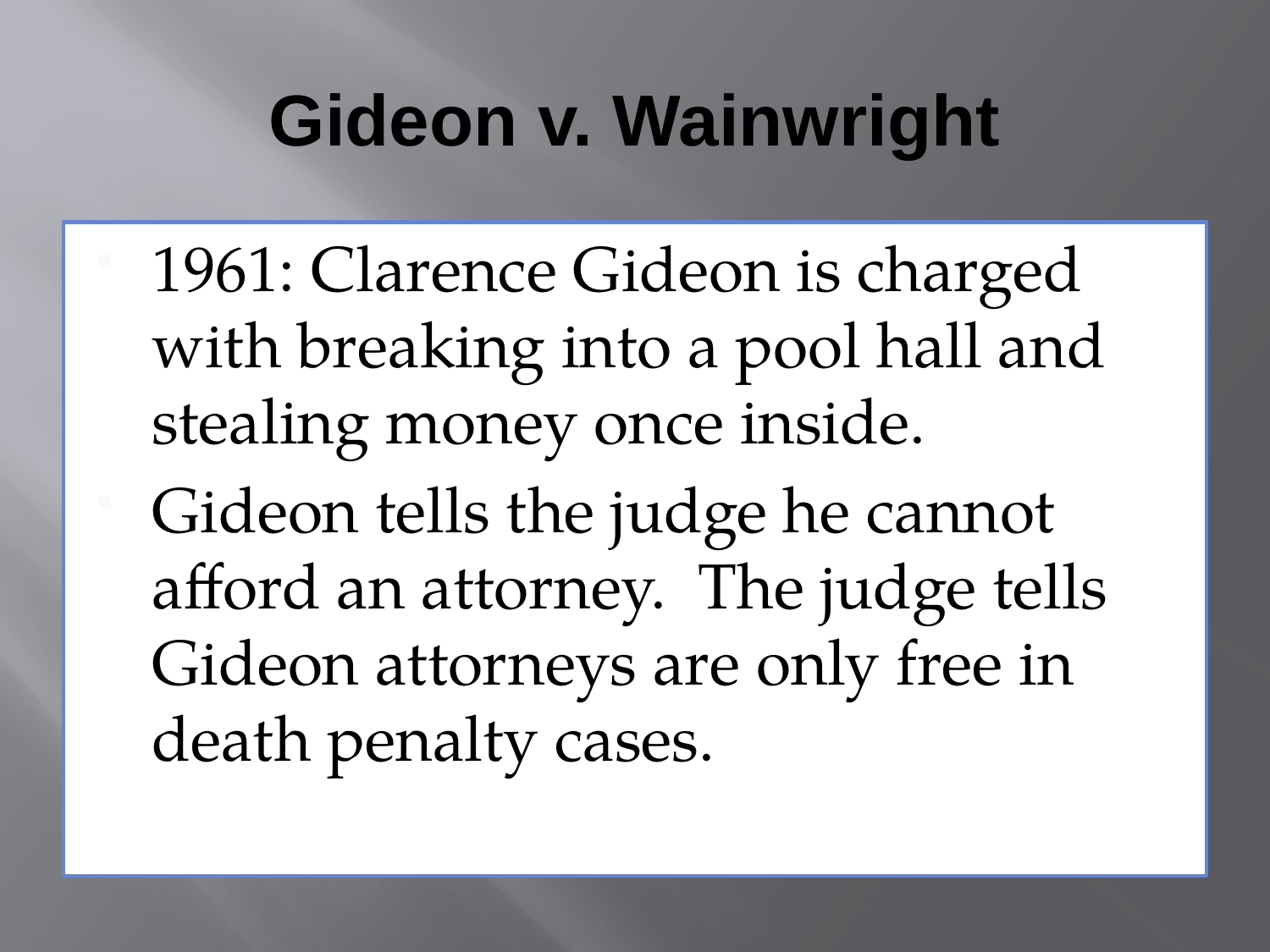

# Gideon v. Wainwright
1961: Clarence Gideon is charged with breaking into a pool hall and stealing money once inside.
Gideon tells the judge he cannot afford an attorney.  The judge tells Gideon attorneys are only free in death penalty cases.